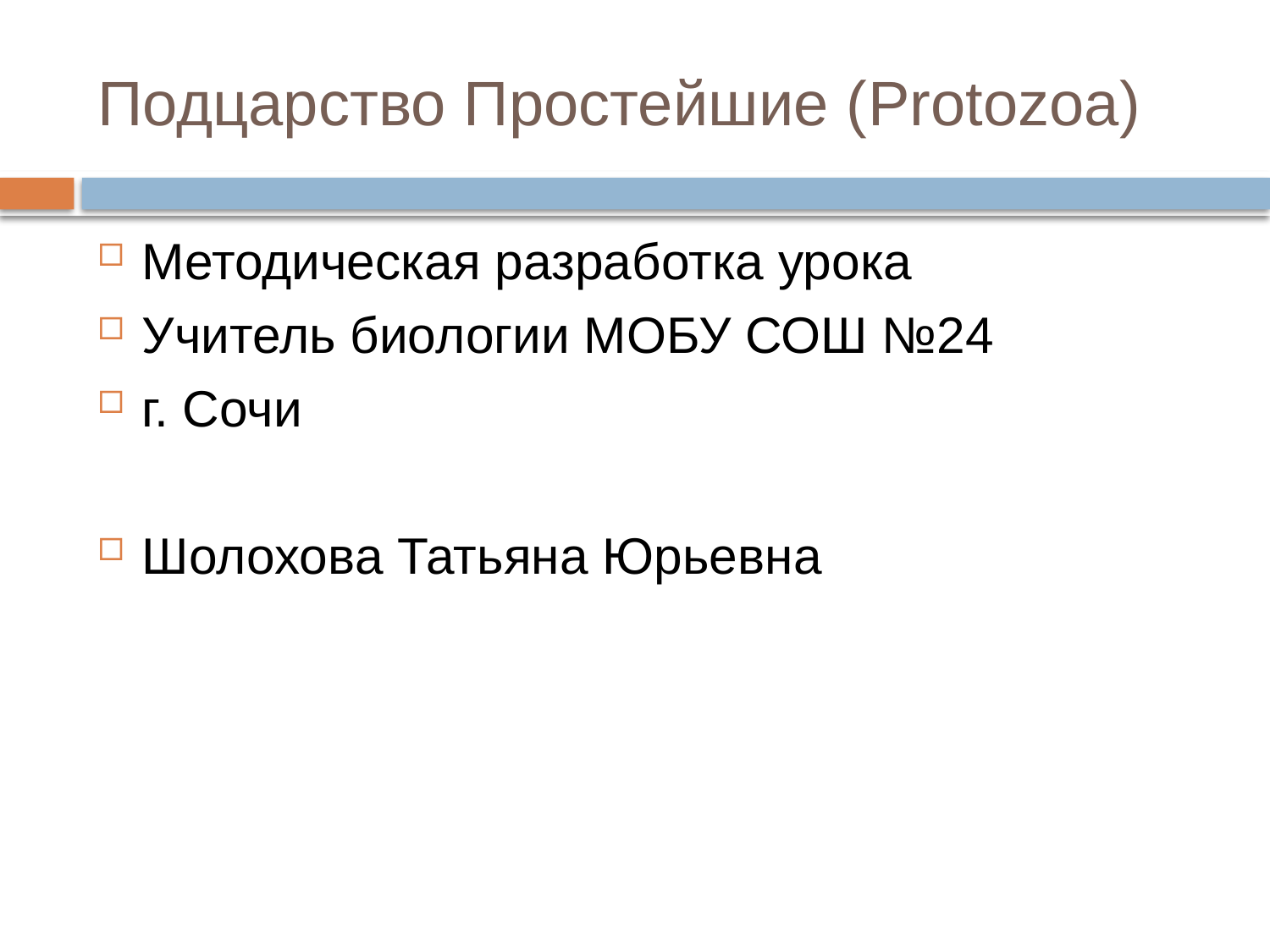

# Подцарство Простейшие (Protozoa)
Методическая разработка урока
Учитель биологии МОБУ СОШ №24
г. Сочи

Шолохова Татьяна Юрьевна